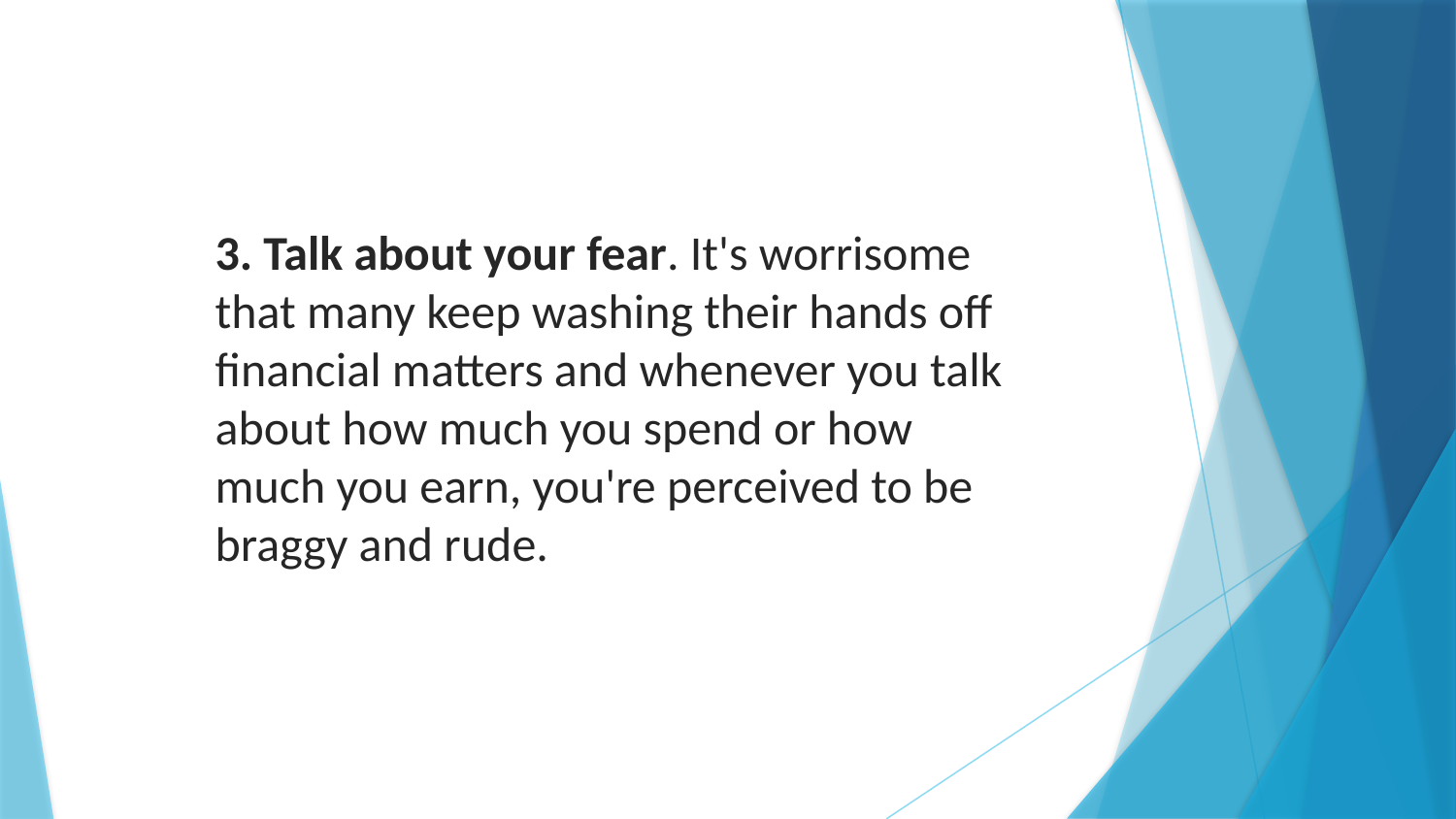

3. Talk about your fear. It's worrisome that many keep washing their hands off financial matters and whenever you talk about how much you spend or how much you earn, you're perceived to be braggy and rude.